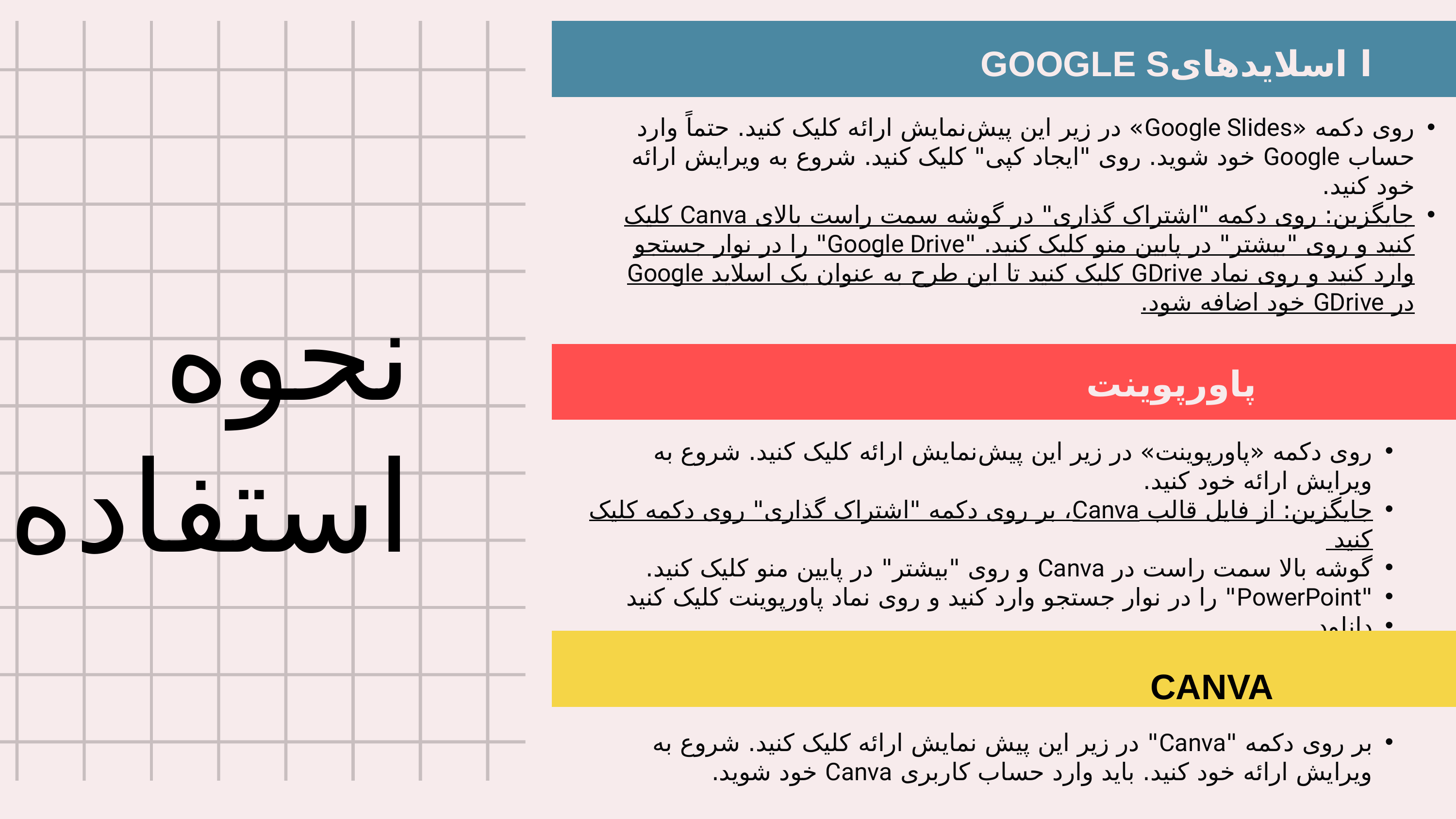

GOOGLE Sا اسلایدهای
روی دکمه «Google Slides» در زیر این پیش‌نمایش ارائه کلیک کنید. حتماً وارد حساب Google خود شوید. روی "ایجاد کپی" کلیک کنید. شروع به ویرایش ارائه خود کنید.
جایگزین: روی دکمه "اشتراک گذاری" در گوشه سمت راست بالای Canva کلیک کنید و روی "بیشتر" در پایین منو کلیک کنید. "Google Drive" را در نوار جستجو وارد کنید و روی نماد GDrive کلیک کنید تا این طرح به عنوان یک اسلاید Google در GDrive خود اضافه شود.
نحوه استفاده

پاورپوینت
روی دکمه «پاورپوینت» در زیر این پیش‌نمایش ارائه کلیک کنید. شروع به ویرایش ارائه خود کنید.
جایگزین: از فایل قالب Canva، بر روی دکمه "اشتراک گذاری" روی دکمه کلیک کنید
گوشه بالا سمت راست در Canva و روی "بیشتر" در پایین منو کلیک کنید.
"PowerPoint" را در نوار جستجو وارد کنید و روی نماد پاورپوینت کلیک کنید
دانلود.

CANVA
بر روی دکمه "Canva" در زیر این پیش نمایش ارائه کلیک کنید. شروع به ویرایش ارائه خود کنید. باید وارد حساب کاربری Canva خود شوید.